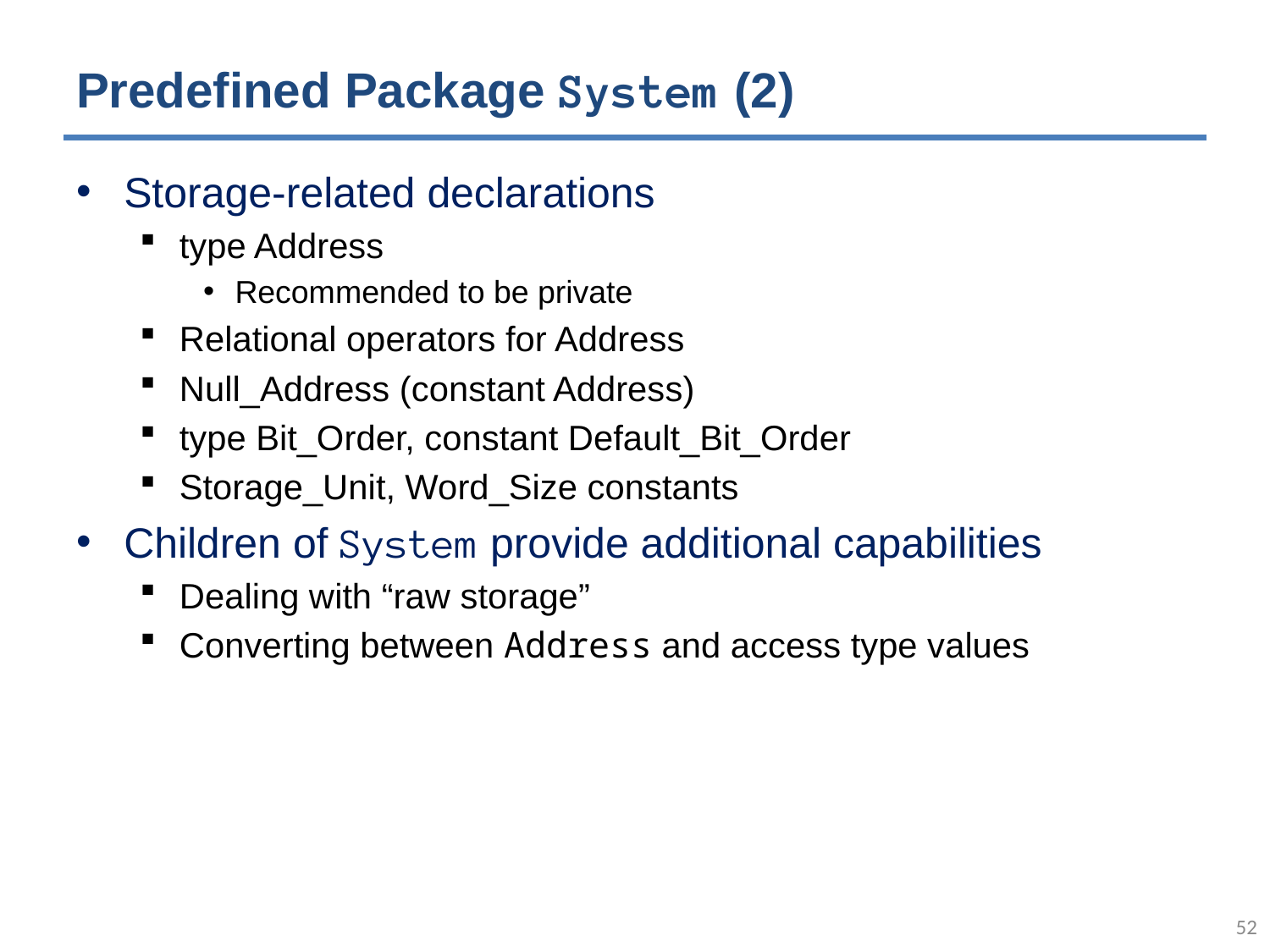

# Predefined Package System (2)
Storage-related declarations
type Address
Recommended to be private
Relational operators for Address
Null_Address (constant Address)
type Bit_Order, constant Default_Bit_Order
Storage_Unit, Word_Size constants
Children of System provide additional capabilities
Dealing with “raw storage”
Converting between Address and access type values

52